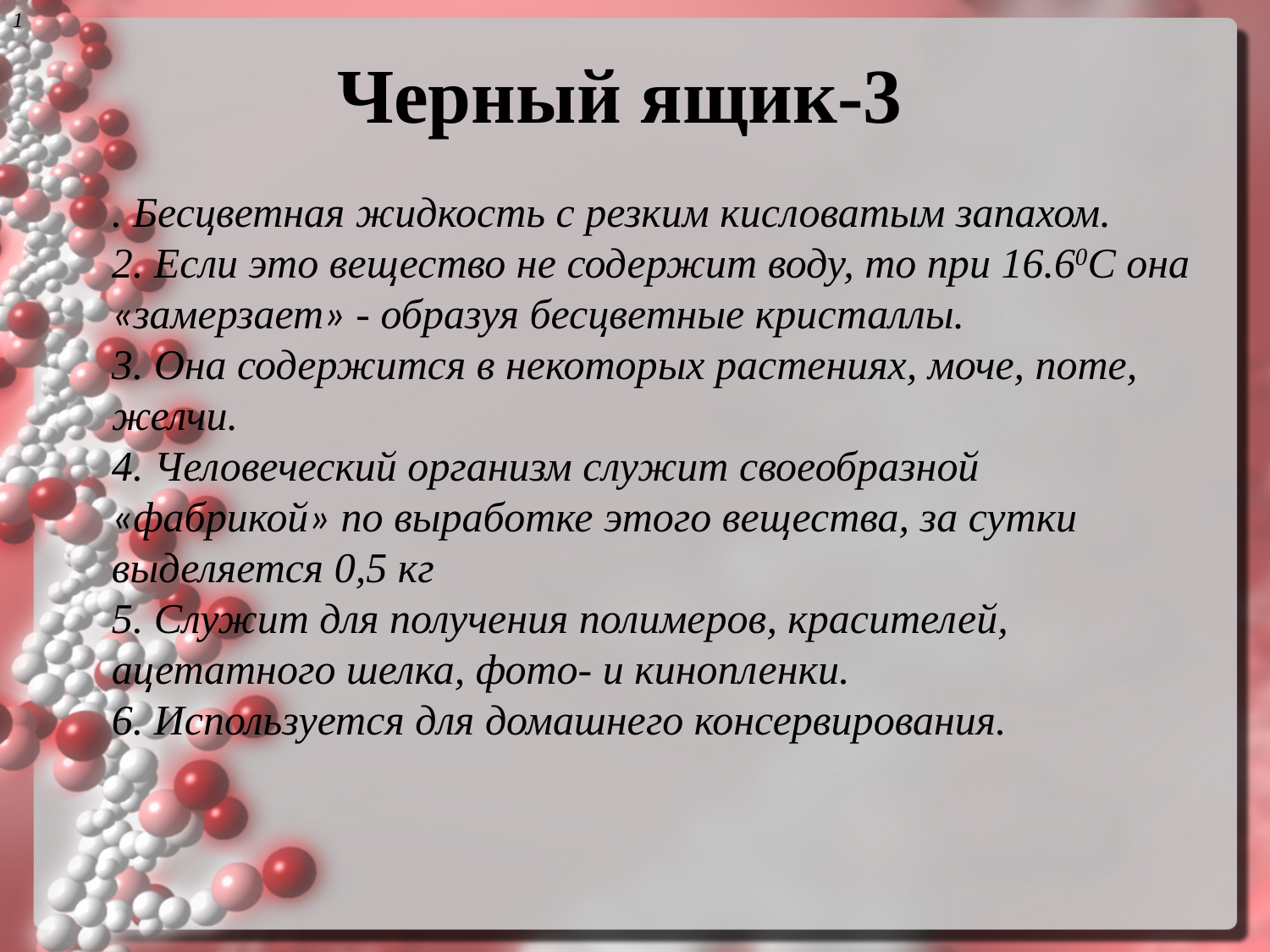

1
Черный ящик-3
. Бесцветная жидкость с резким кисловатым запахом.
2. Если это вещество не содержит воду, то при 16.60С она «замерзает» - образуя бесцветные кристаллы.
3. Она содержится в некоторых растениях, моче, поте, желчи.
4. Человеческий организм служит своеобразной «фабрикой» по выработке этого вещества, за сутки выделяется 0,5 кг
5. Служит для получения полимеров, красителей, ацетатного шелка, фото- и кинопленки.
6. Используется для домашнего консервирования.